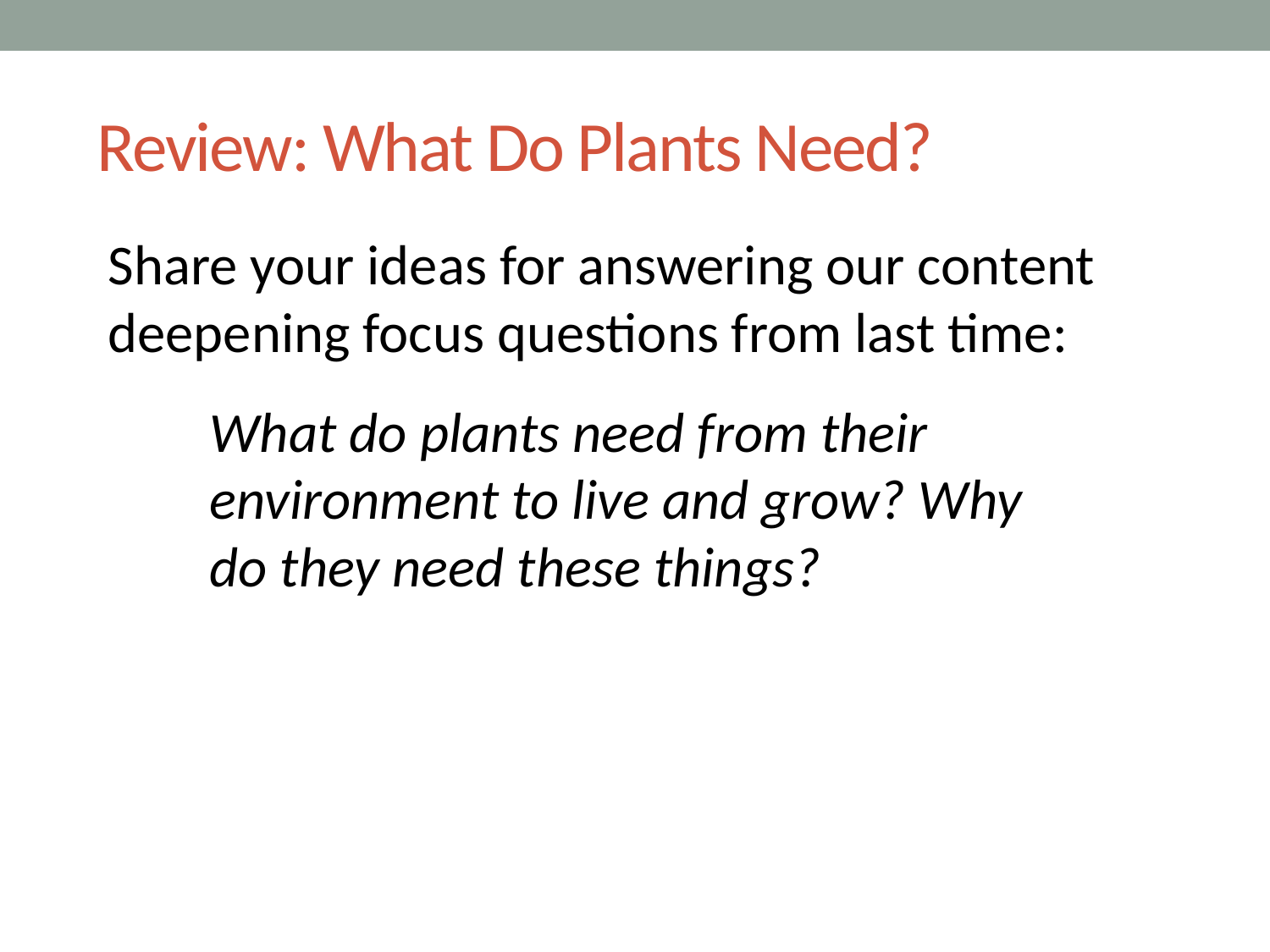

# Review: What Do Plants Need?
Share your ideas for answering our content deepening focus questions from last time:
What do plants need from their environment to live and grow? Why
do they need these things?